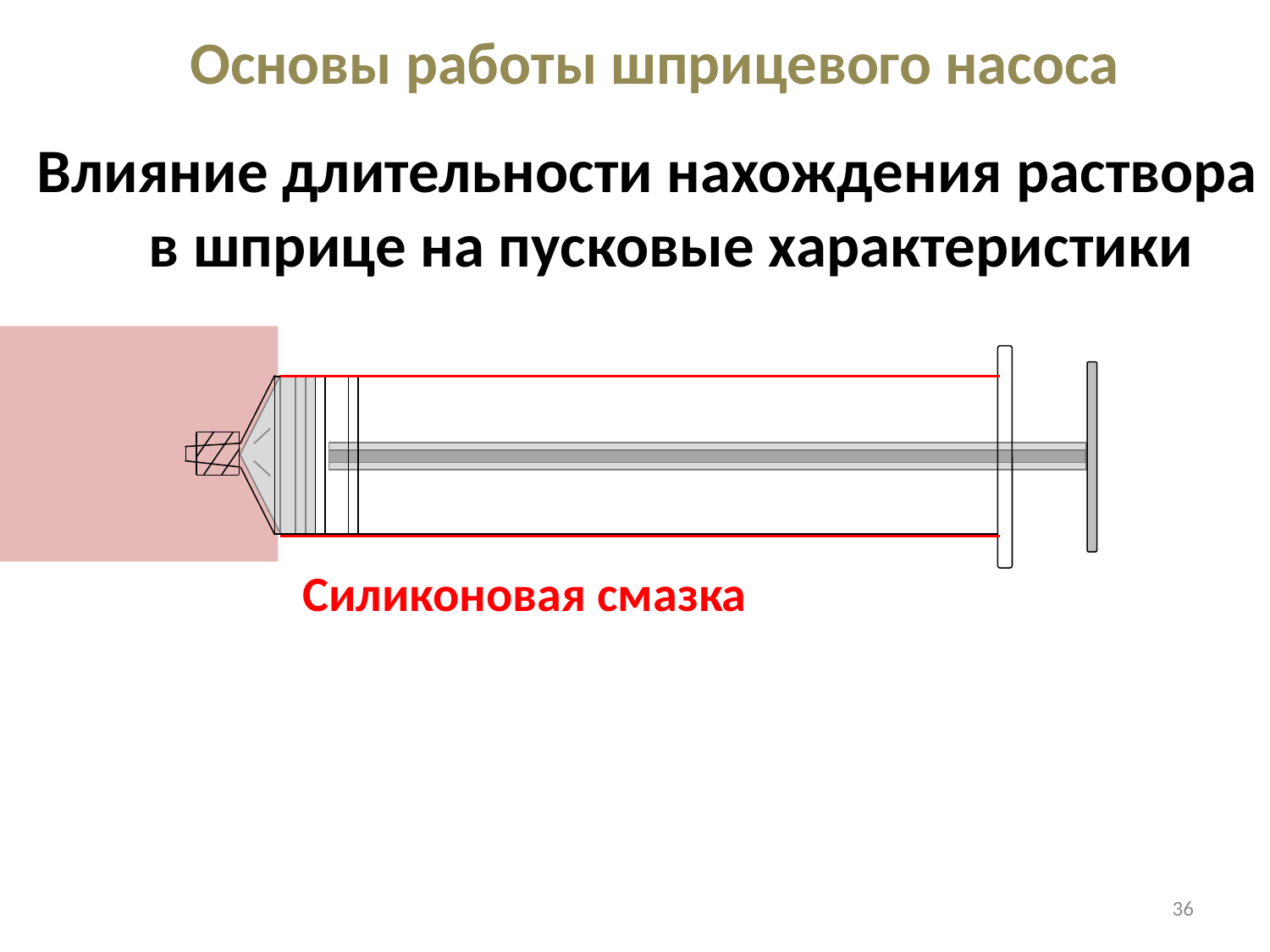

Основы работы шприцевого насоса
# Влияние длительности нахождения раствора в шприце на пусковые характеристики

Силиконовая смазка
36